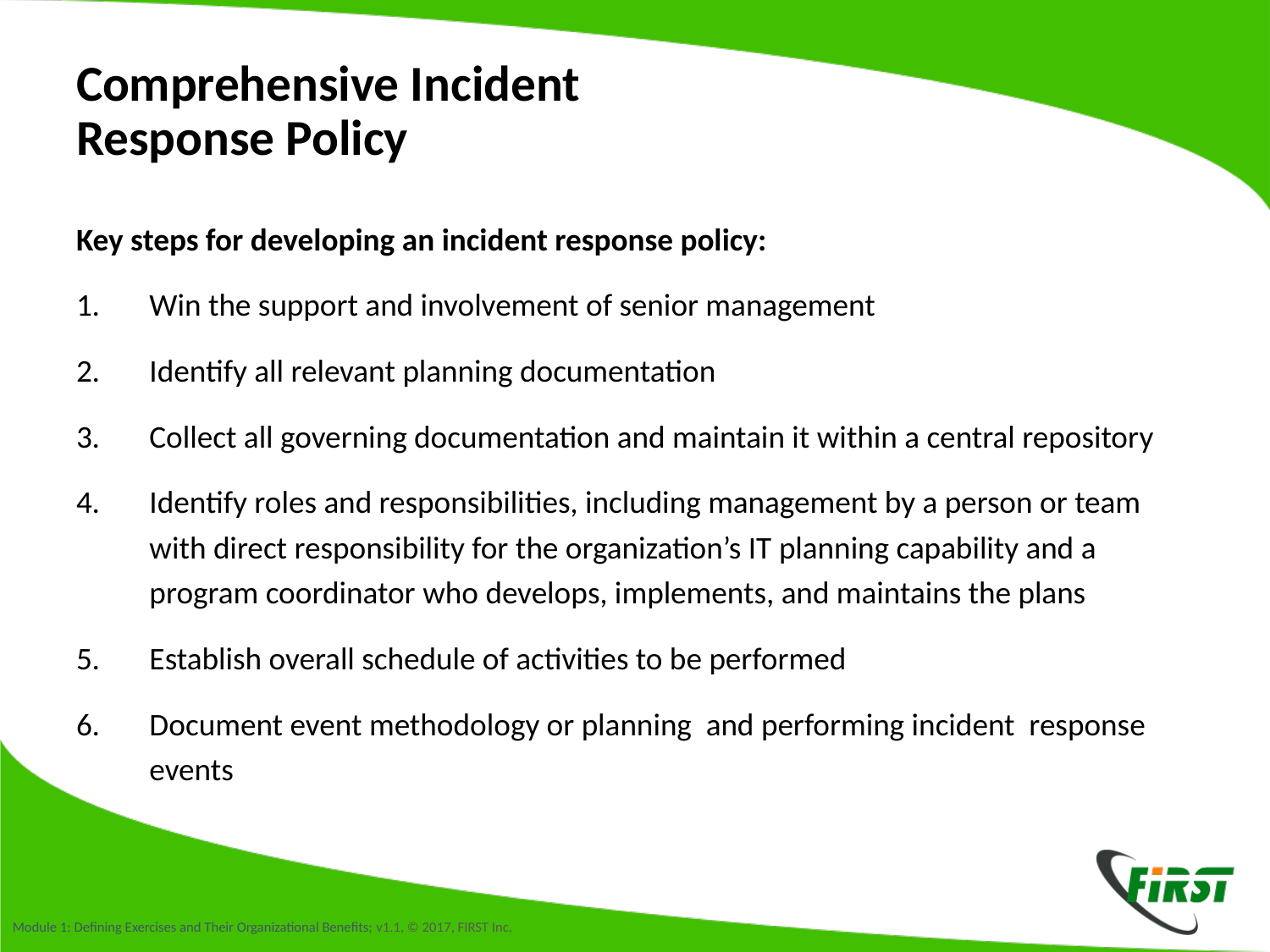

# Comprehensive Incident Response Policy
Key steps for developing an incident response policy:
Win the support and involvement of senior management
Identify all relevant planning documentation
Collect all governing documentation and maintain it within a central repository
Identify roles and responsibilities, including management by a person or team with direct responsibility for the organization’s IT planning capability and a program coordinator who develops, implements, and maintains the plans
Establish overall schedule of activities to be performed
Document event methodology or planning  and performing incident  response events